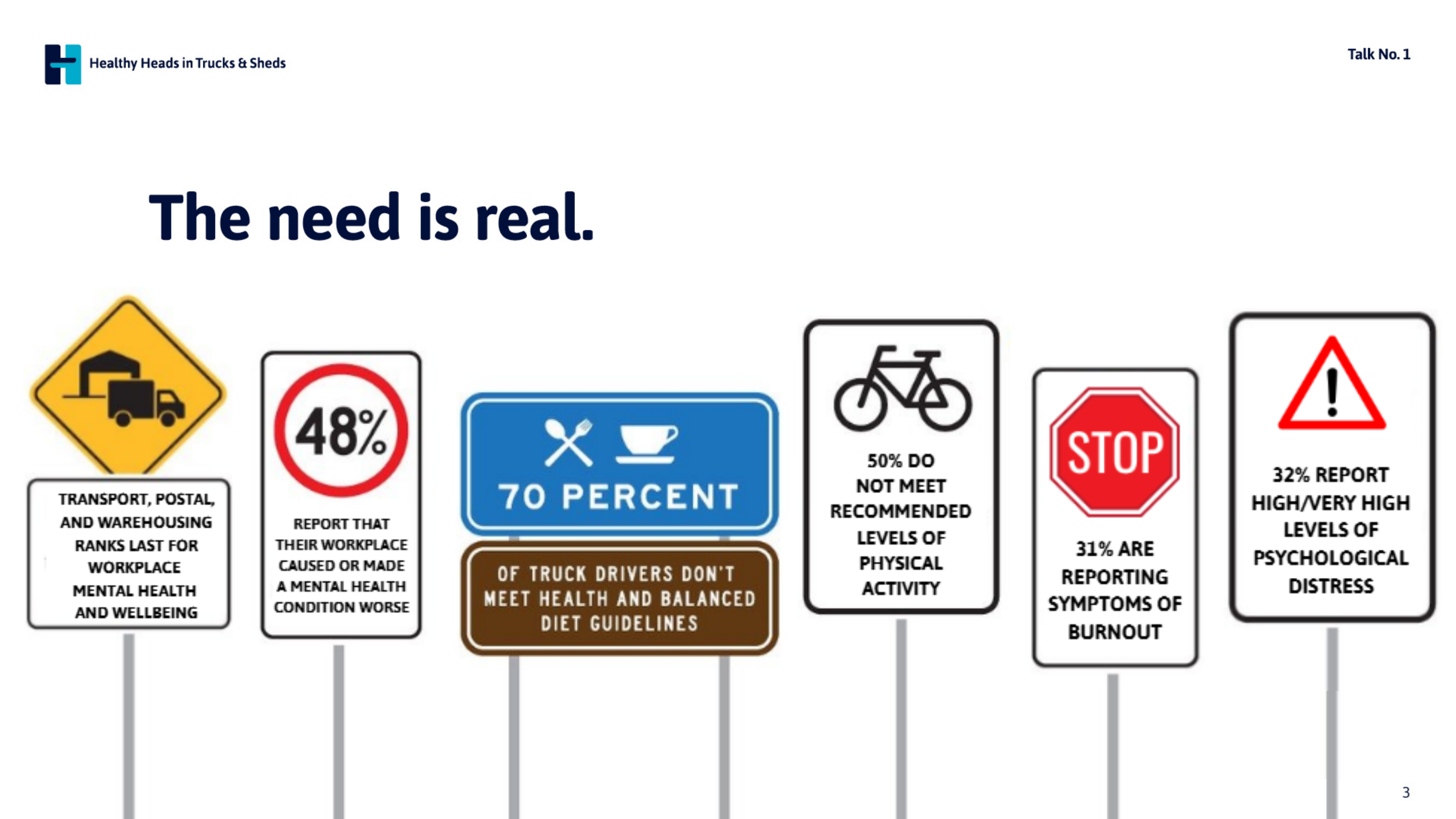

50% DO
NOT MEET RECOMMENDED LEVELS OF PHYSICAL ACTIVITY

32% REPORT HIGH/VERY HIGH LEVELS OF PSYCHOLOGICAL DISTRESS

REPORT THAT THEIR WORKPLACE CAUSED OR MADE A MENTAL HEALTH CONDITION WORSE

31% ARE REPORTING SYMPTOMS OF BURNOUT